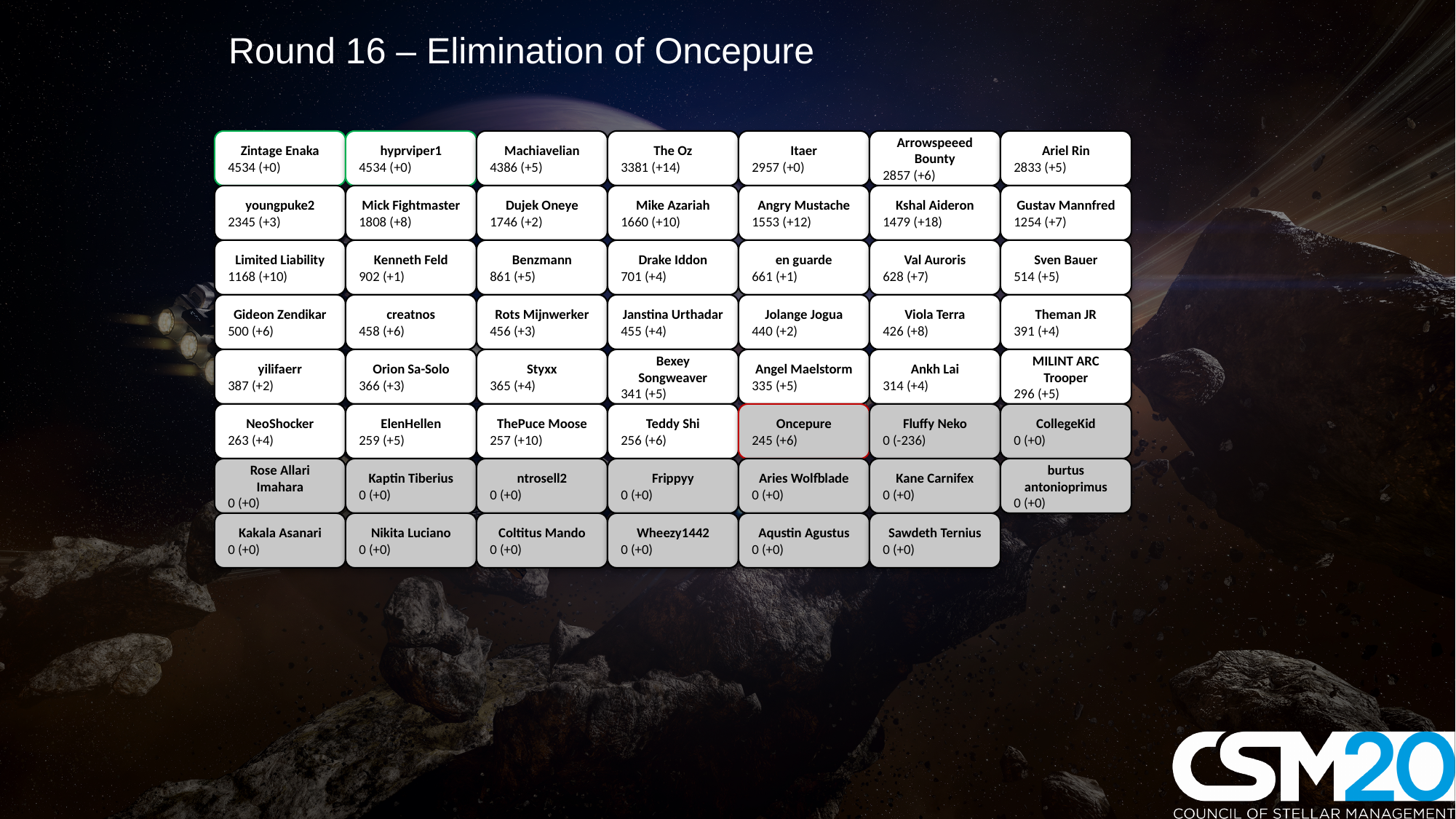

Round 16 – Elimination of Oncepure
Zintage Enaka
4534 (+0)
hyprviper1
4534 (+0)
Machiavelian
4386 (+5)
The Oz
3381 (+14)
Itaer
2957 (+0)
Arrowspeeed Bounty
2857 (+6)
Ariel Rin
2833 (+5)
youngpuke2
2345 (+3)
Mick Fightmaster
1808 (+8)
Dujek Oneye
1746 (+2)
Mike Azariah
1660 (+10)
Angry Mustache
1553 (+12)
Kshal Aideron
1479 (+18)
Gustav Mannfred
1254 (+7)
Limited Liability
1168 (+10)
Kenneth Feld
902 (+1)
Benzmann
861 (+5)
Drake Iddon
701 (+4)
en guarde
661 (+1)
Val Auroris
628 (+7)
Sven Bauer
514 (+5)
Gideon Zendikar
500 (+6)
creatnos
458 (+6)
Rots Mijnwerker
456 (+3)
Janstina Urthadar
455 (+4)
Jolange Jogua
440 (+2)
Viola Terra
426 (+8)
Theman JR
391 (+4)

yilifaerr
387 (+2)
Orion Sa-Solo
366 (+3)
Styxx
365 (+4)
Bexey Songweaver
341 (+5)
Angel Maelstorm
335 (+5)
Ankh Lai
314 (+4)
MILINT ARC Trooper
296 (+5)
NeoShocker
263 (+4)
ElenHellen
259 (+5)
ThePuce Moose
257 (+10)
Teddy Shi
256 (+6)
Oncepure
245 (+6)
Fluffy Neko
0 (-236)
CollegeKid
0 (+0)
Rose Allari Imahara
0 (+0)
Kaptin Tiberius
0 (+0)
ntrosell2
0 (+0)
Frippyy
0 (+0)
Aries Wolfblade
0 (+0)
Kane Carnifex
0 (+0)
burtus antonioprimus
0 (+0)
Kakala Asanari
0 (+0)
Nikita Luciano
0 (+0)
Coltitus Mando
0 (+0)
Wheezy1442
0 (+0)
Aqustin Agustus
0 (+0)
Sawdeth Ternius
0 (+0)
#